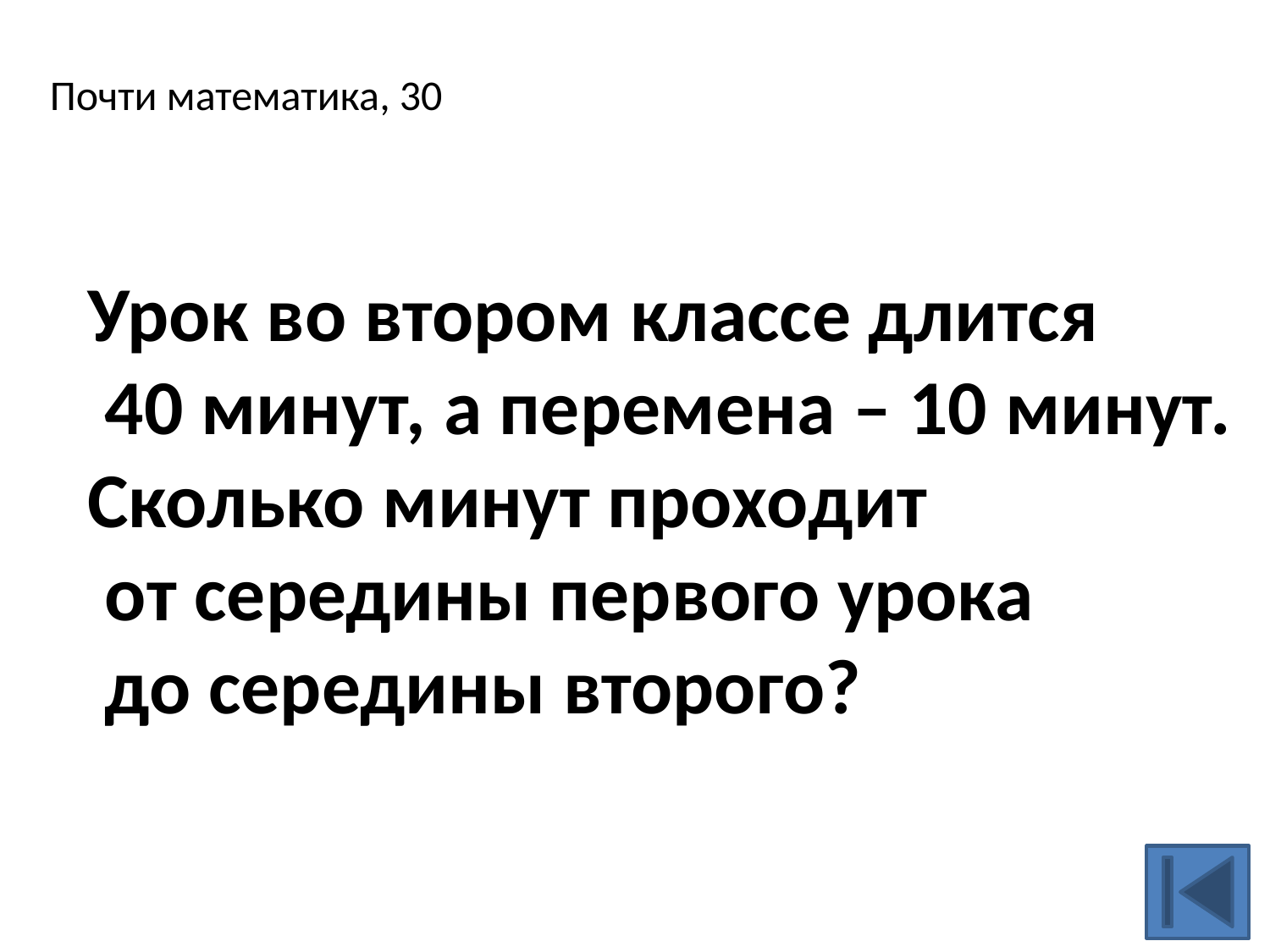

Почти математика, 30
Урок во втором классе длится
 40 минут, а перемена – 10 минут.
Сколько минут проходит
 от середины первого урока
 до середины второго?